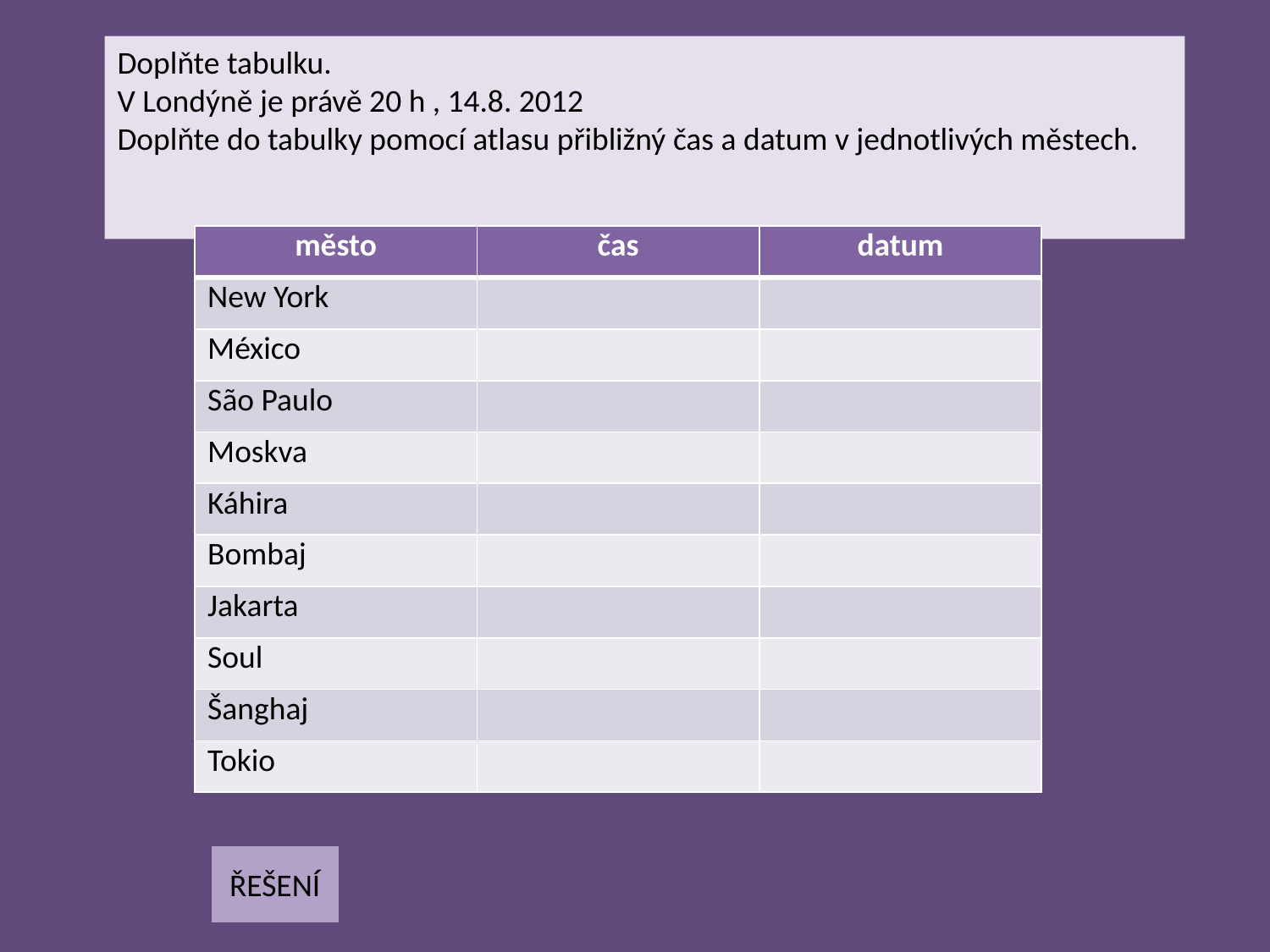

Doplňte tabulku.
V Londýně je právě 20 h , 14.8. 2012
Doplňte do tabulky pomocí atlasu přibližný čas a datum v jednotlivých městech.

| město | čas | datum |
| --- | --- | --- |
| New York |  |  |
| México |  |  |
| São Paulo |  |  |
| Moskva |  |  |
| Káhira |  |  |
| Bombaj |  |  |
| Jakarta |  |  |
| Soul |  |  |
| Šanghaj |  |  |
| Tokio |  |  |
ŘEŠENÍ